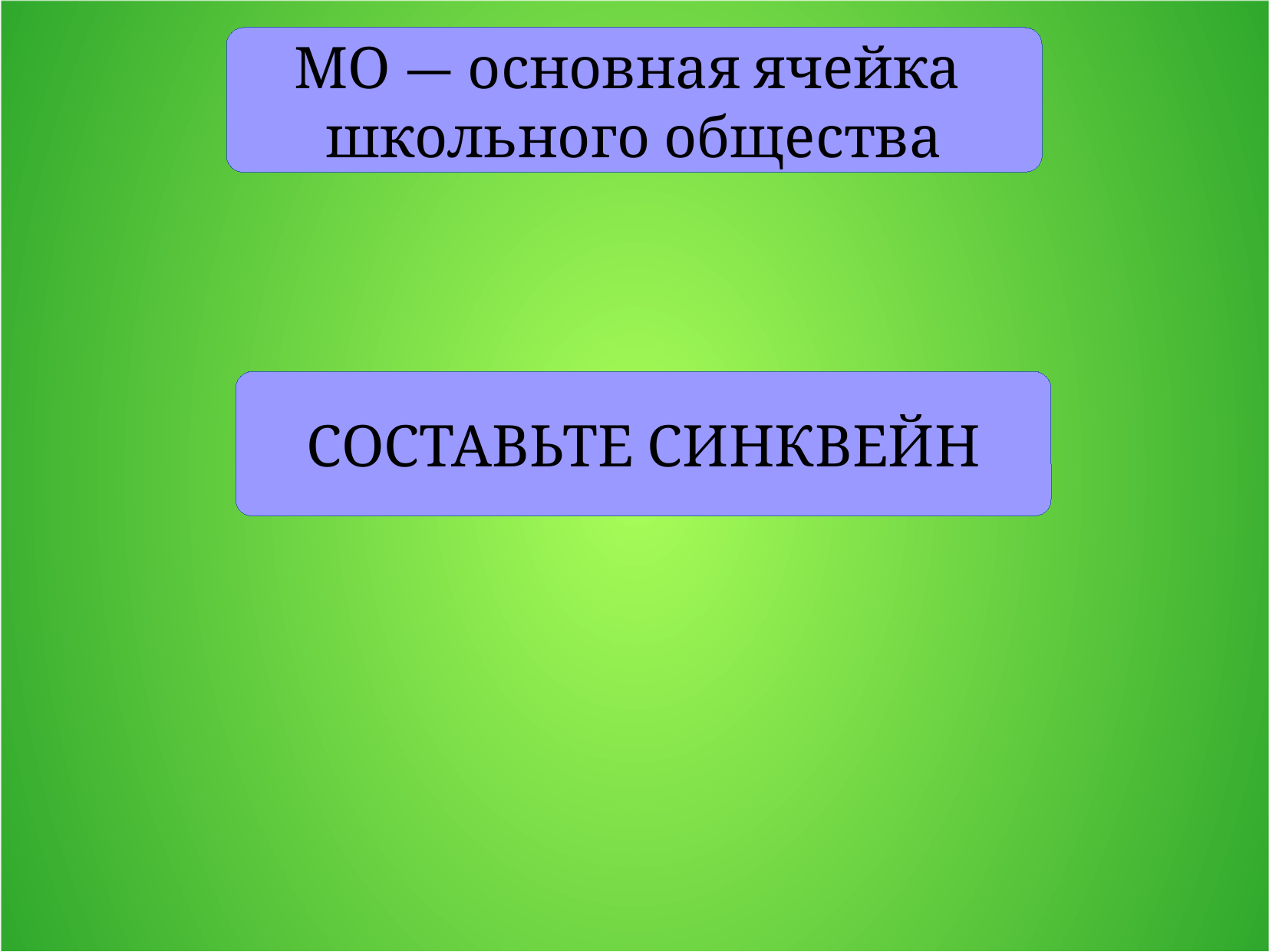

МО — основная ячейка
школьного общества
СОСТАВЬТЕ СИНКВЕЙН